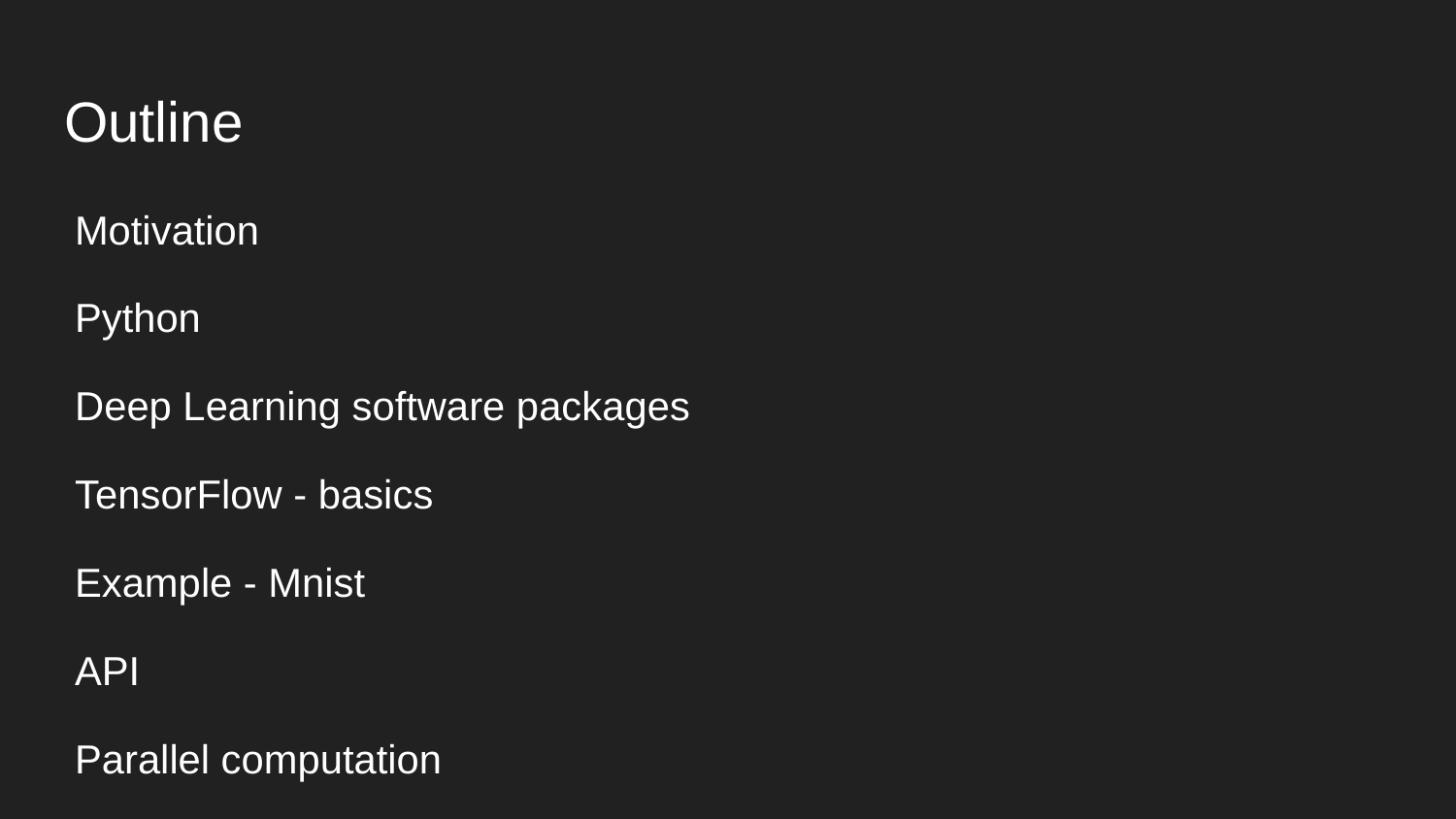

# Outline
Motivation
Python
Deep Learning software packages
TensorFlow - basics
Example - Mnist
API
Parallel computation
Train your own model
Playground